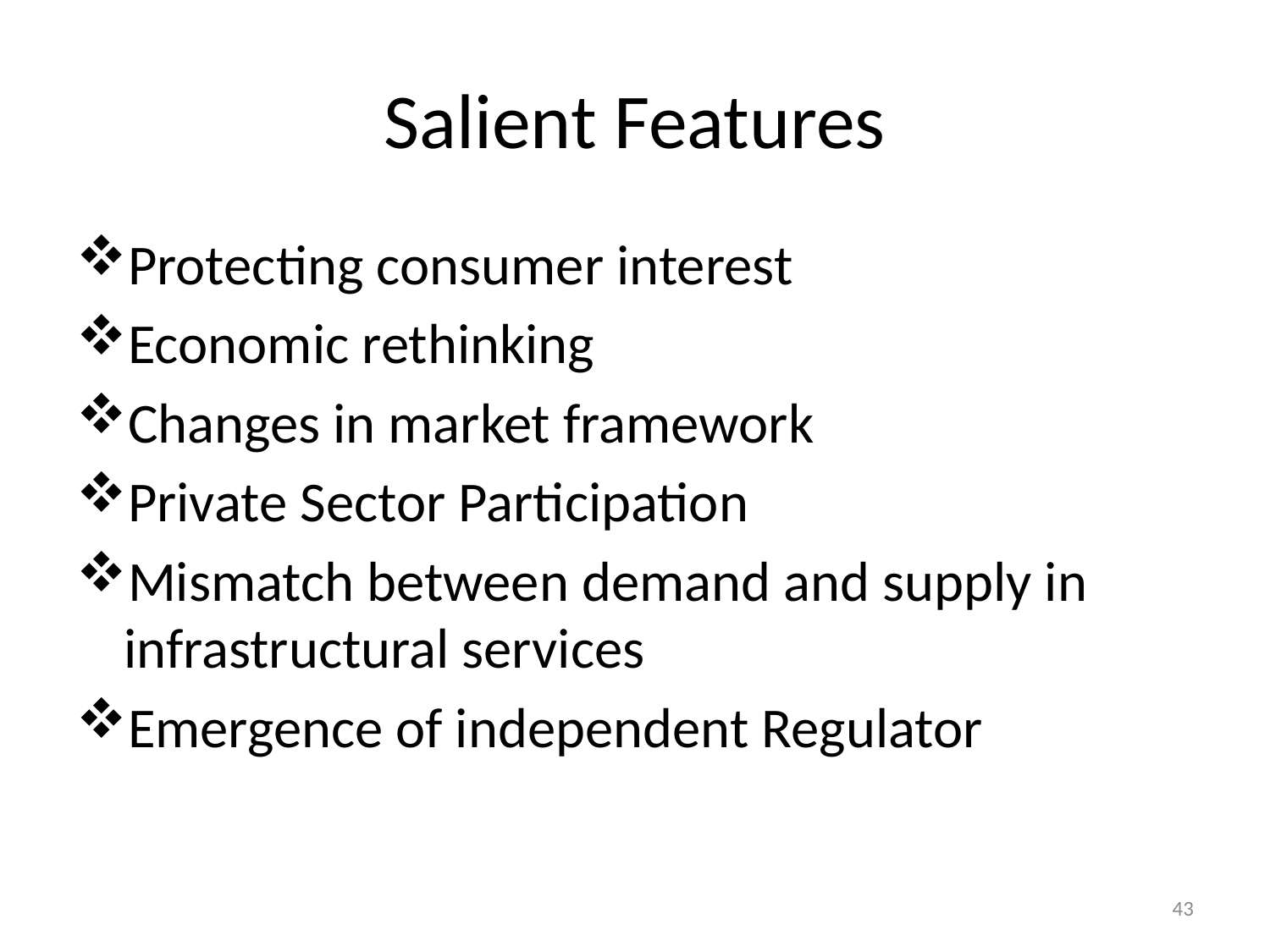

# Salient Features
Protecting consumer interest
Economic rethinking
Changes in market framework
Private Sector Participation
Mismatch between demand and supply in infrastructural services
Emergence of independent Regulator

43